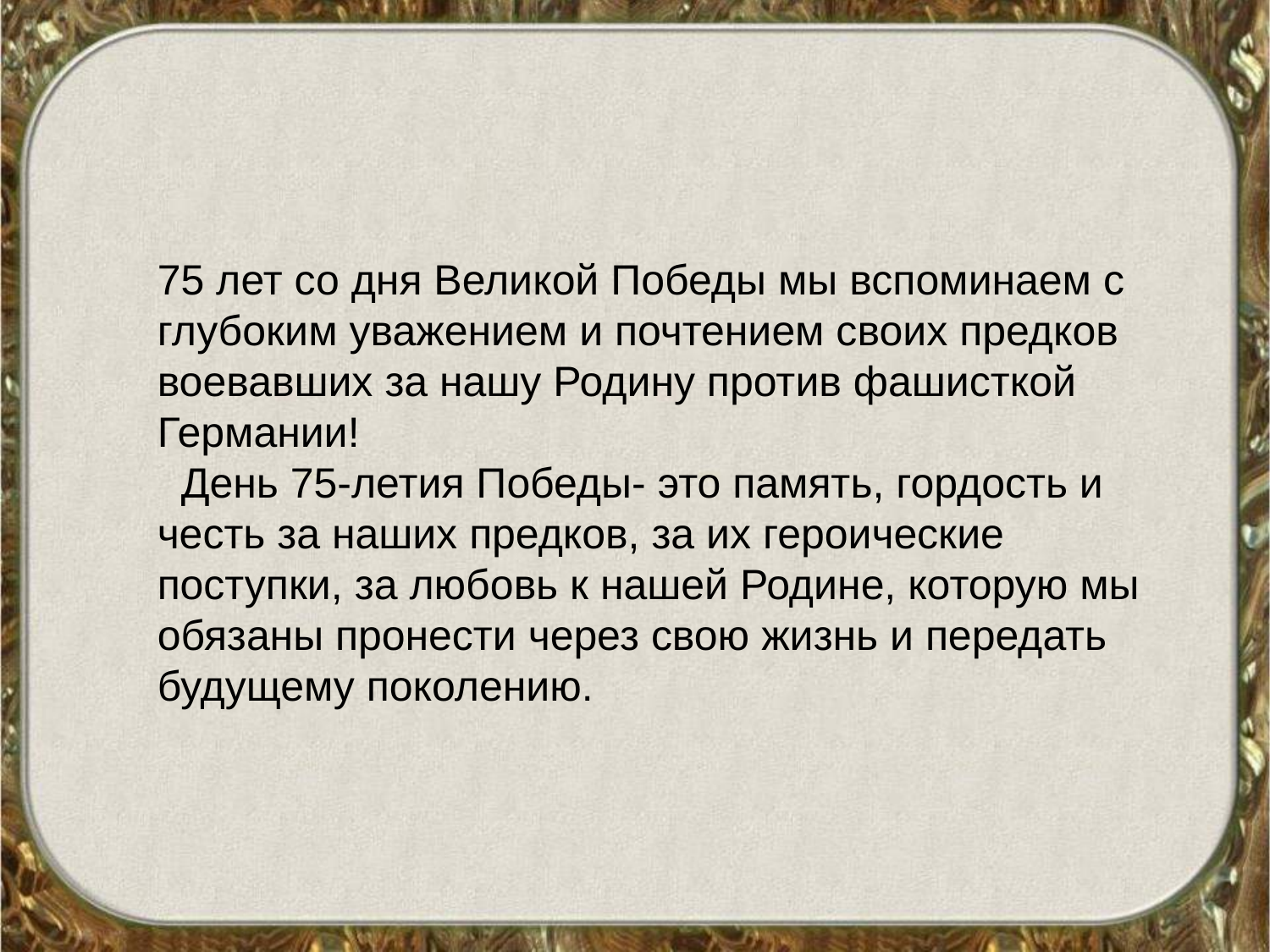

#

75 лет со дня Великой Победы мы вспоминаем с глубоким уважением и почтением своих предков воевавших за нашу Родину против фашисткой Германии!
  День 75-летия Победы- это память, гордость и честь за наших предков, за их героические поступки, за любовь к нашей Родине, которую мы обязаны пронести через свою жизнь и передать будущему поколению.